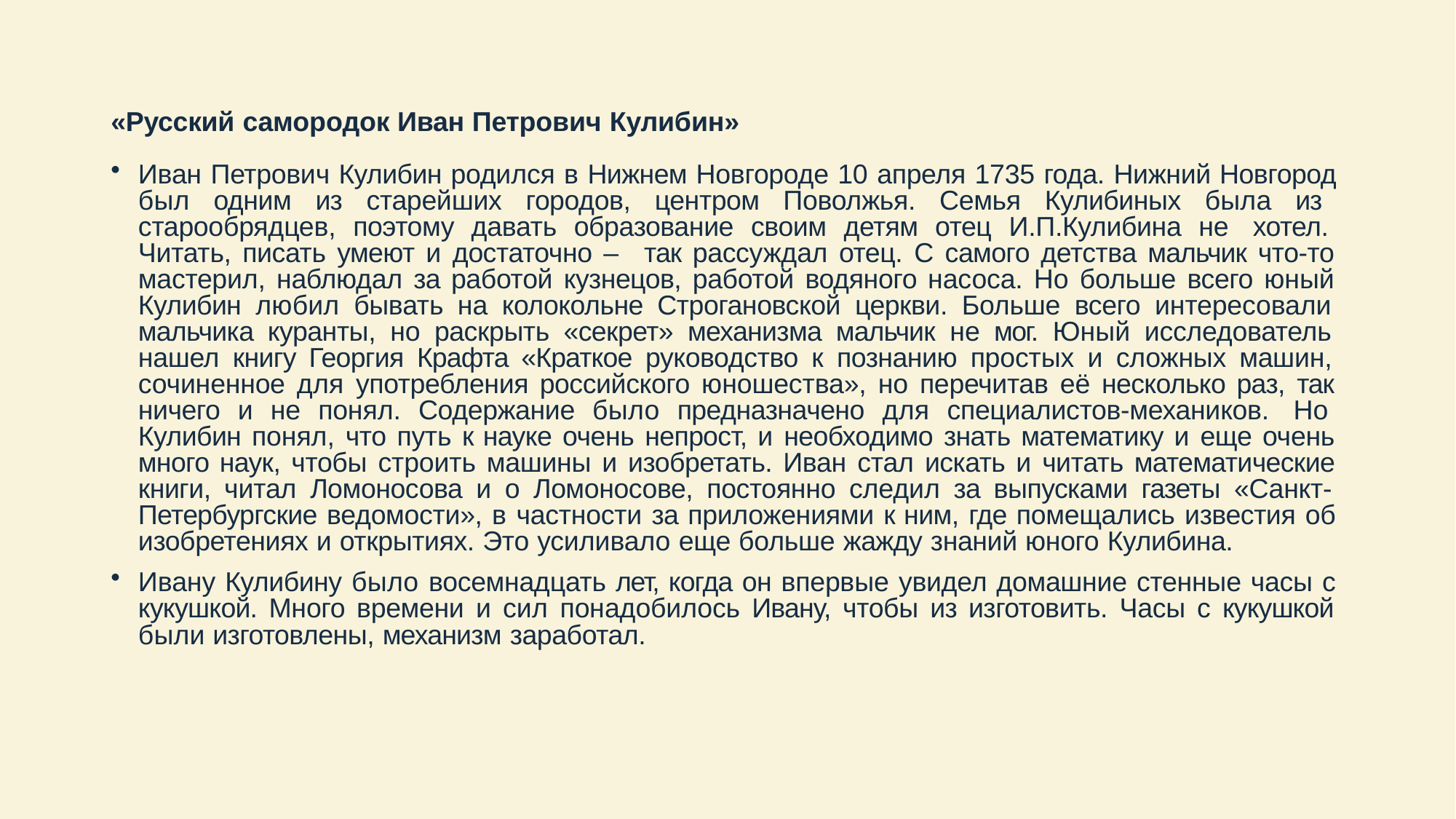

«Русский самородок Иван Петрович Кулибин»
Иван Петрович Кулибин родился в Нижнем Новгороде 10 апреля 1735 года. Нижний Новгород  был одним из старейших городов, центром Поволжья. Семья Кулибиных была из  старообрядцев, поэтому давать образование своим детям отец И.П.Кулибина не хотел.  Читать, писать умеют и достаточно – так рассуждал отец. С самого детства мальчик что-то  мастерил, наблюдал за работой кузнецов, работой водяного насоса. Но больше всего юный  Кулибин любил бывать на колокольне Строгановской церкви. Больше всего интересовали  мальчика куранты, но раскрыть «секрет» механизма мальчик не мог. Юный исследователь  нашел книгу Георгия Крафта «Краткое руководство к познанию простых и сложных машин,  сочиненное для употребления российского юношества», но перечитав её несколько раз, так  ничего и не понял. Содержание было предназначено для специалистов-механиков. Но  Кулибин понял, что путь к науке очень непрост, и необходимо знать математику и еще очень  много наук, чтобы строить машины и изобретать. Иван стал искать и читать математические  книги, читал Ломоносова и о Ломоносове, постоянно следил за выпусками газеты «Санкт-  Петербургские ведомости», в частности за приложениями к ним, где помещались известия об  изобретениях и открытиях. Это усиливало еще больше жажду знаний юного Кулибина.
Ивану Кулибину было восемнадцать лет, когда он впервые увидел домашние стенные часы с  кукушкой. Много времени и сил понадобилось Ивану, чтобы из изготовить. Часы с кукушкой  были изготовлены, механизм заработал.